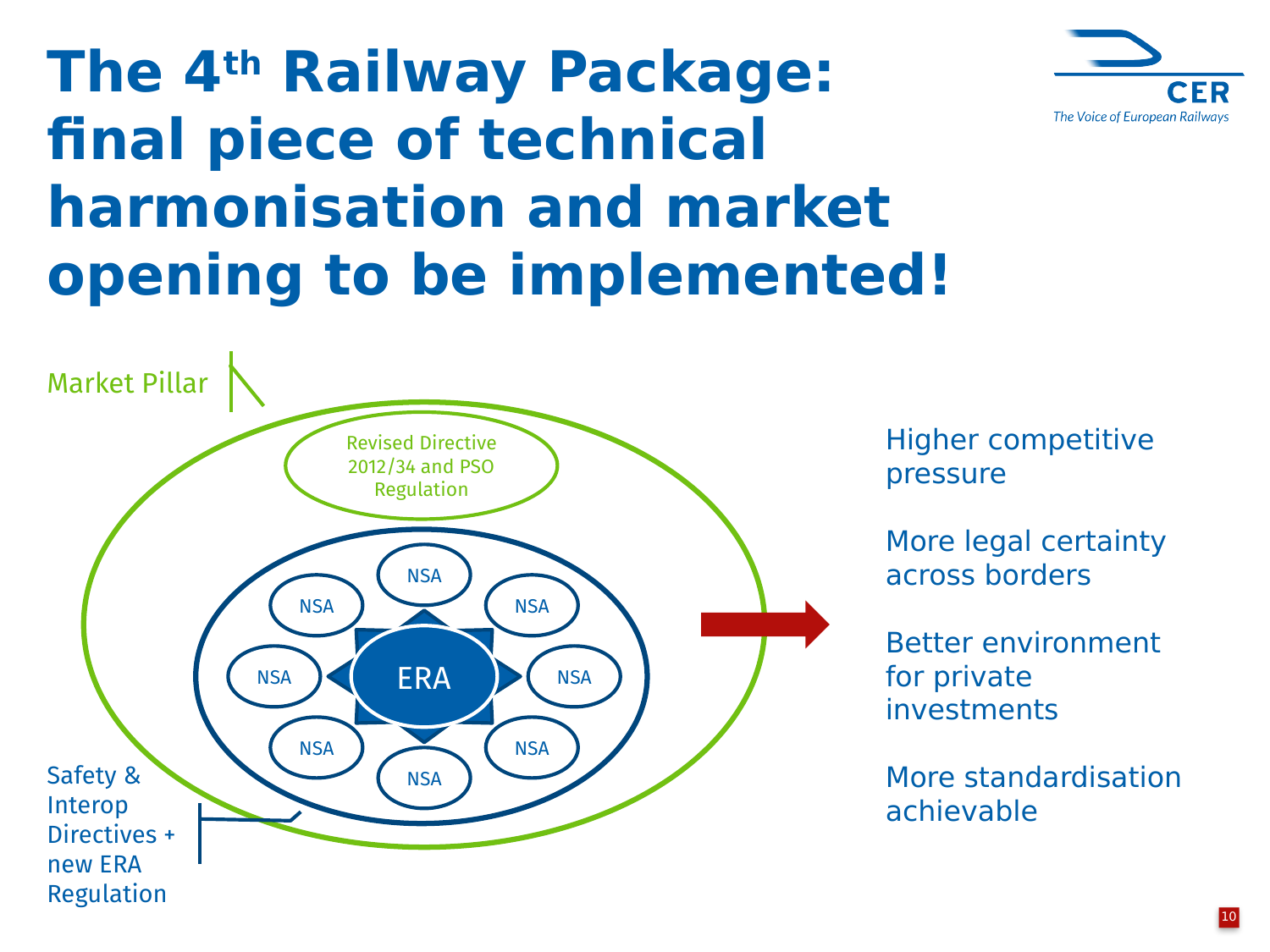

The 4th Railway Package: final piece of technical harmonisation and market opening to be implemented!
Higher competitive pressure

More legal certainty across borders

Better environment for private investments

More standardisation achievable
Market Pillar

Revised Directive 2012/34 and PSO Regulation

NSA
NSA
NSA

ERA
NSA
NSA
NSA
NSA
NSA

Safety & Interop Directives + new ERA Regulation